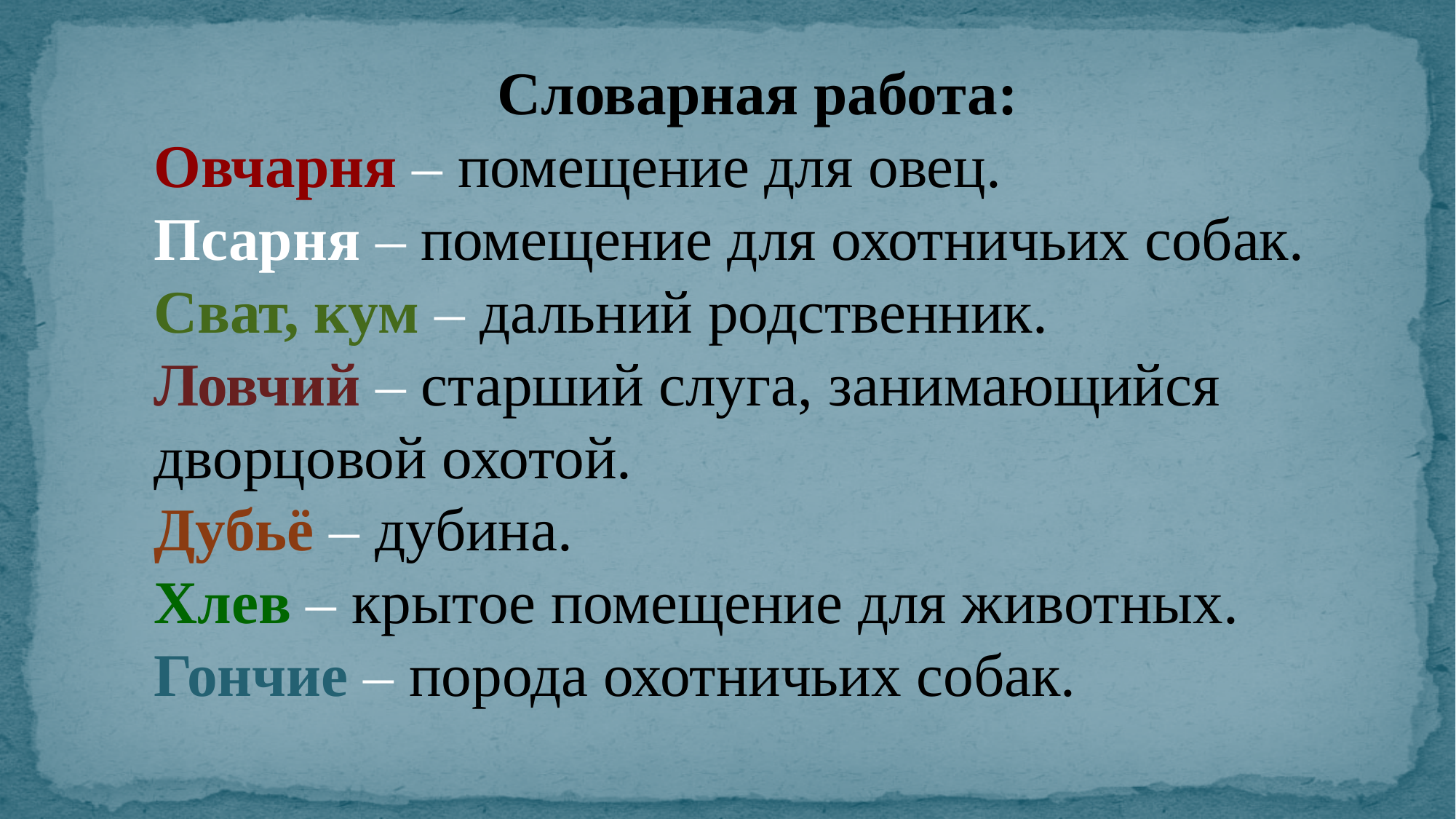

Словарная работа:
Овчарня – помещение для овец.
Псарня – помещение для охотничьих собак.
Сват, кум – дальний родственник.
Ловчий – старший слуга, занимающийся дворцовой охотой.
Дубьё – дубина.
Хлев – крытое помещение для животных.
Гончие – порода охотничьих собак.